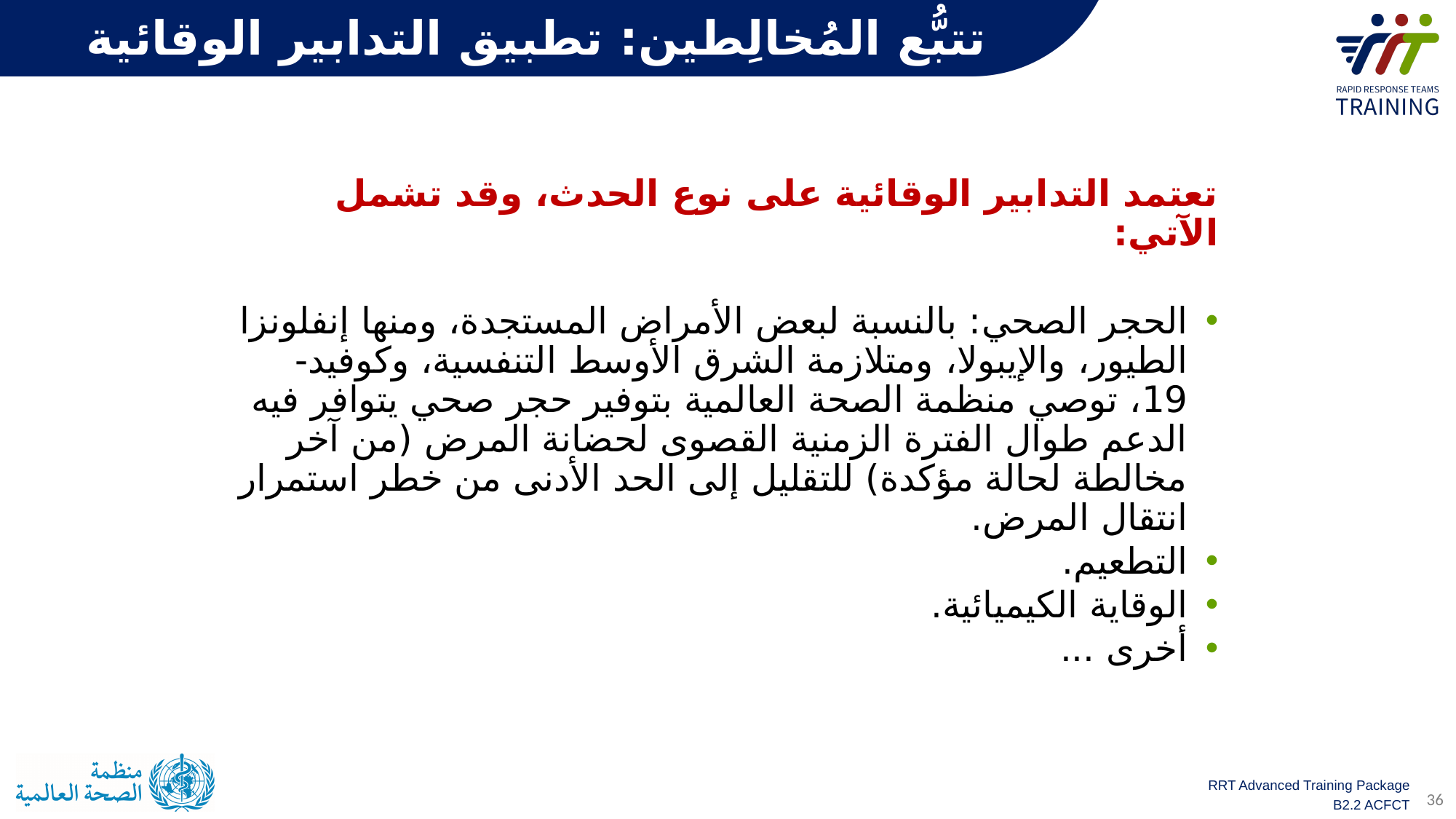

تتبُّع المُخالِطين: تطبيق التدابير الوقائية
تعتمد التدابير الوقائية على نوع الحدث، وقد تشمل الآتي:

الحجر الصحي: بالنسبة لبعض الأمراض المستجدة، ومنها إنفلونزا الطيور، والإيبولا، ومتلازمة الشرق الأوسط التنفسية، وكوفيد-19، توصي منظمة الصحة العالمية بتوفير حجر صحي يتوافر فيه الدعم طوال الفترة الزمنية القصوى لحضانة المرض (من آخر مخالطة لحالة مؤكدة) للتقليل إلى الحد الأدنى من خطر استمرار انتقال المرض.
التطعيم.
الوقاية الكيميائية.
أخرى ...